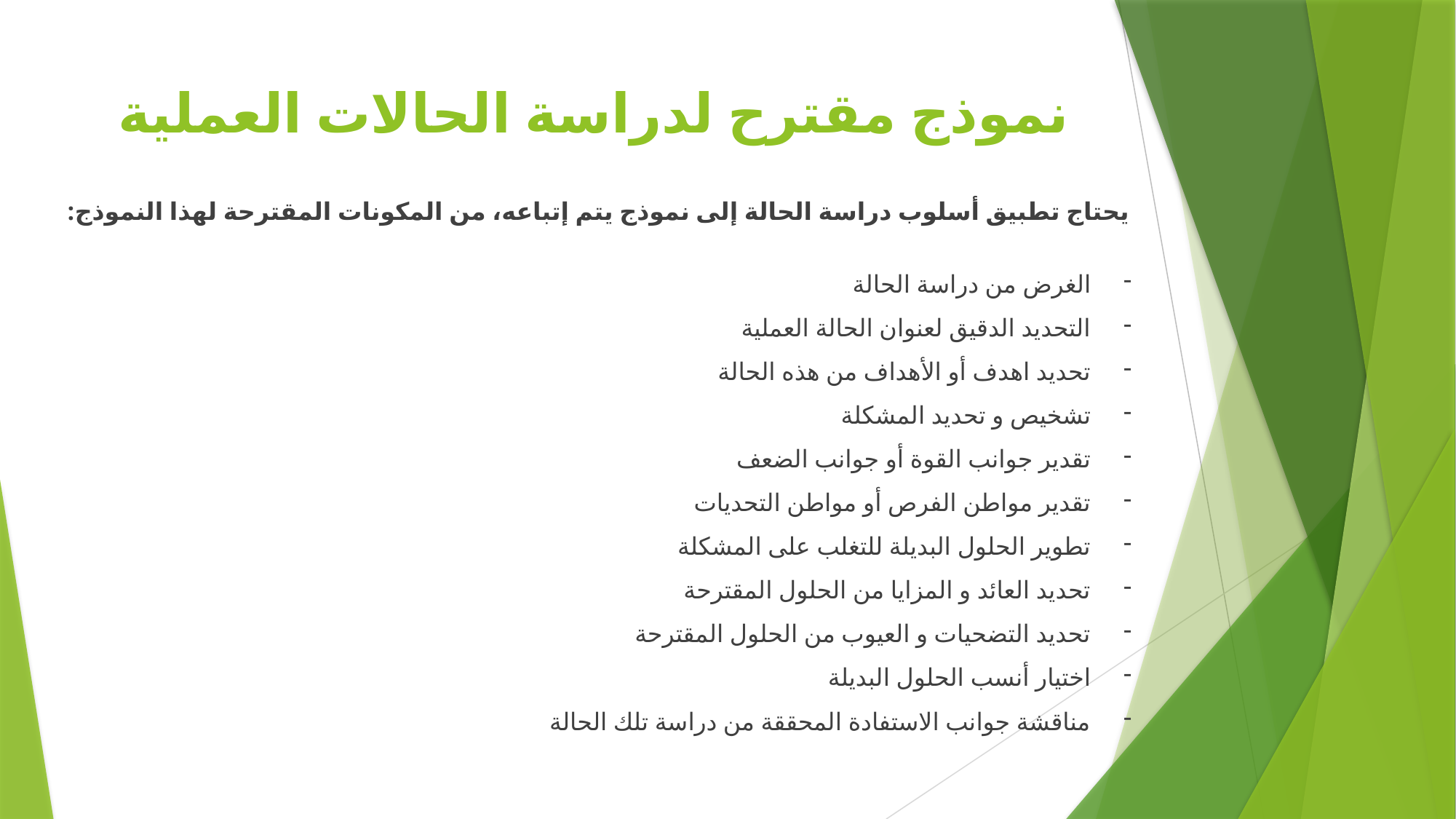

# نموذج مقترح لدراسة الحالات العملية
يحتاج تطبيق أسلوب دراسة الحالة إلى نموذج يتم إتباعه، من المكونات المقترحة لهذا النموذج:

الغرض من دراسة الحالة
التحديد الدقيق لعنوان الحالة العملية
تحديد اهدف أو الأهداف من هذه الحالة
تشخيص و تحديد المشكلة
تقدير جوانب القوة أو جوانب الضعف
تقدير مواطن الفرص أو مواطن التحديات
تطوير الحلول البديلة للتغلب على المشكلة
تحديد العائد و المزايا من الحلول المقترحة
تحديد التضحيات و العيوب من الحلول المقترحة
اختيار أنسب الحلول البديلة
مناقشة جوانب الاستفادة المحققة من دراسة تلك الحالة